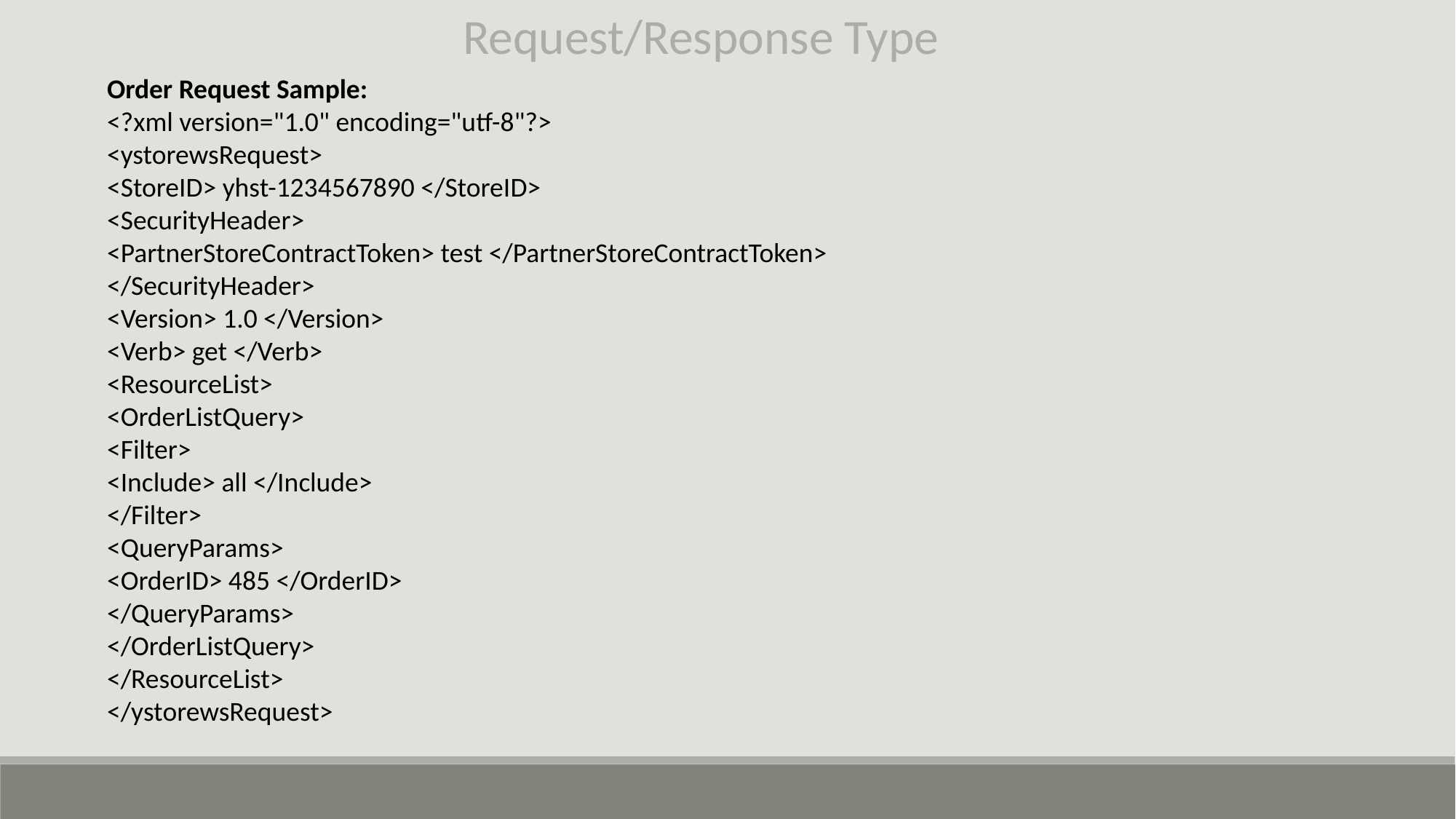

Request/Response Type
Order Request Sample:
<?xml version="1.0" encoding="utf-8"?>
<ystorewsRequest>
<StoreID> yhst-1234567890 </StoreID>
<SecurityHeader>
<PartnerStoreContractToken> test </PartnerStoreContractToken>
</SecurityHeader>
<Version> 1.0 </Version>
<Verb> get </Verb>
<ResourceList>
<OrderListQuery>
<Filter>
<Include> all </Include>
</Filter>
<QueryParams>
<OrderID> 485 </OrderID>
</QueryParams>
</OrderListQuery>
</ResourceList>
</ystorewsRequest>